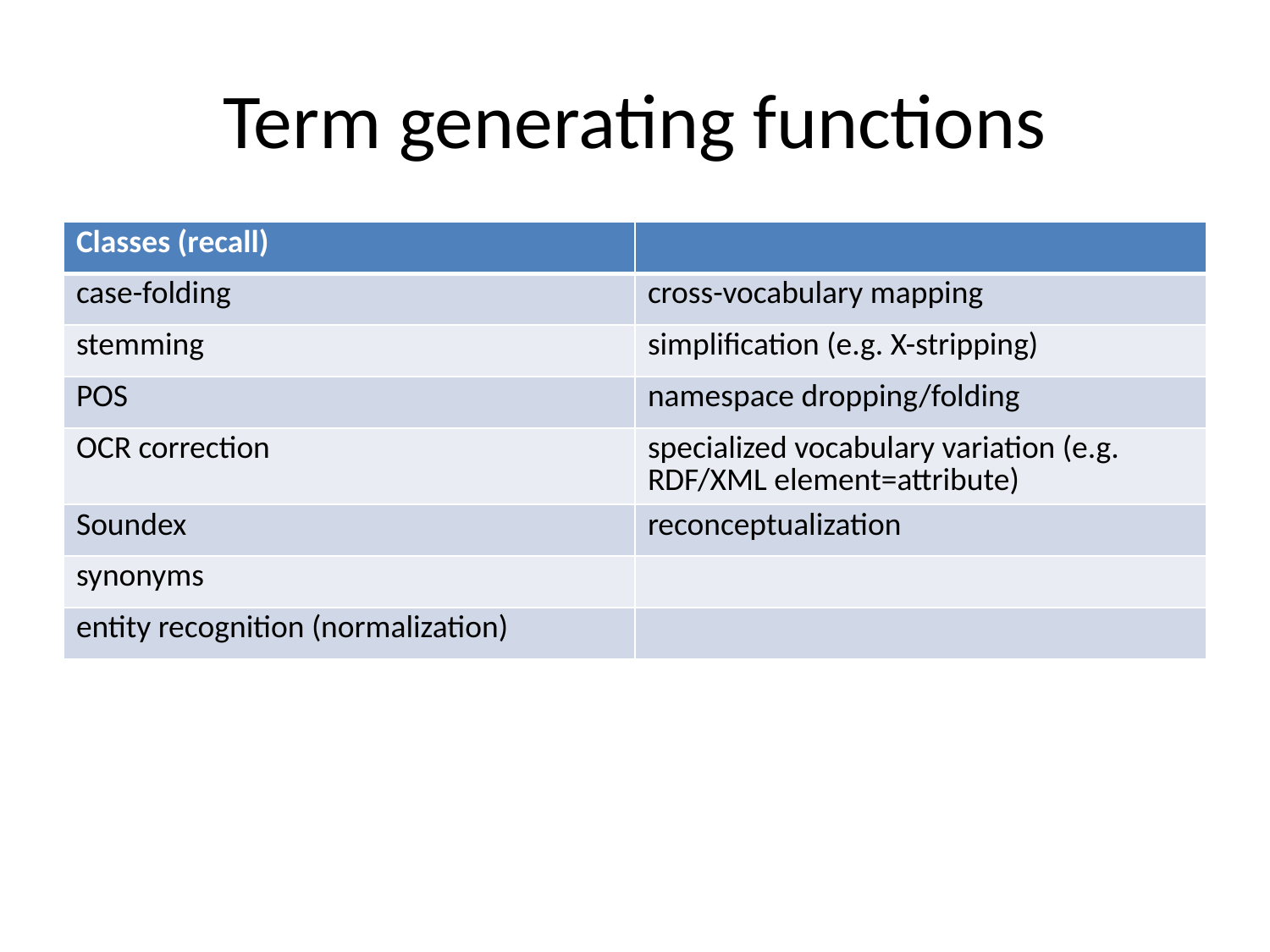

# Term generating functions
| Classes (recall) |  |
| --- | --- |
| case-folding | cross-vocabulary mapping |
| stemming | simplification (e.g. X-stripping) |
| POS | namespace dropping/folding |
| OCR correction | specialized vocabulary variation (e.g. RDF/XML element=attribute) |
| Soundex | reconceptualization |
| synonyms |  |
| entity recognition (normalization) |  |